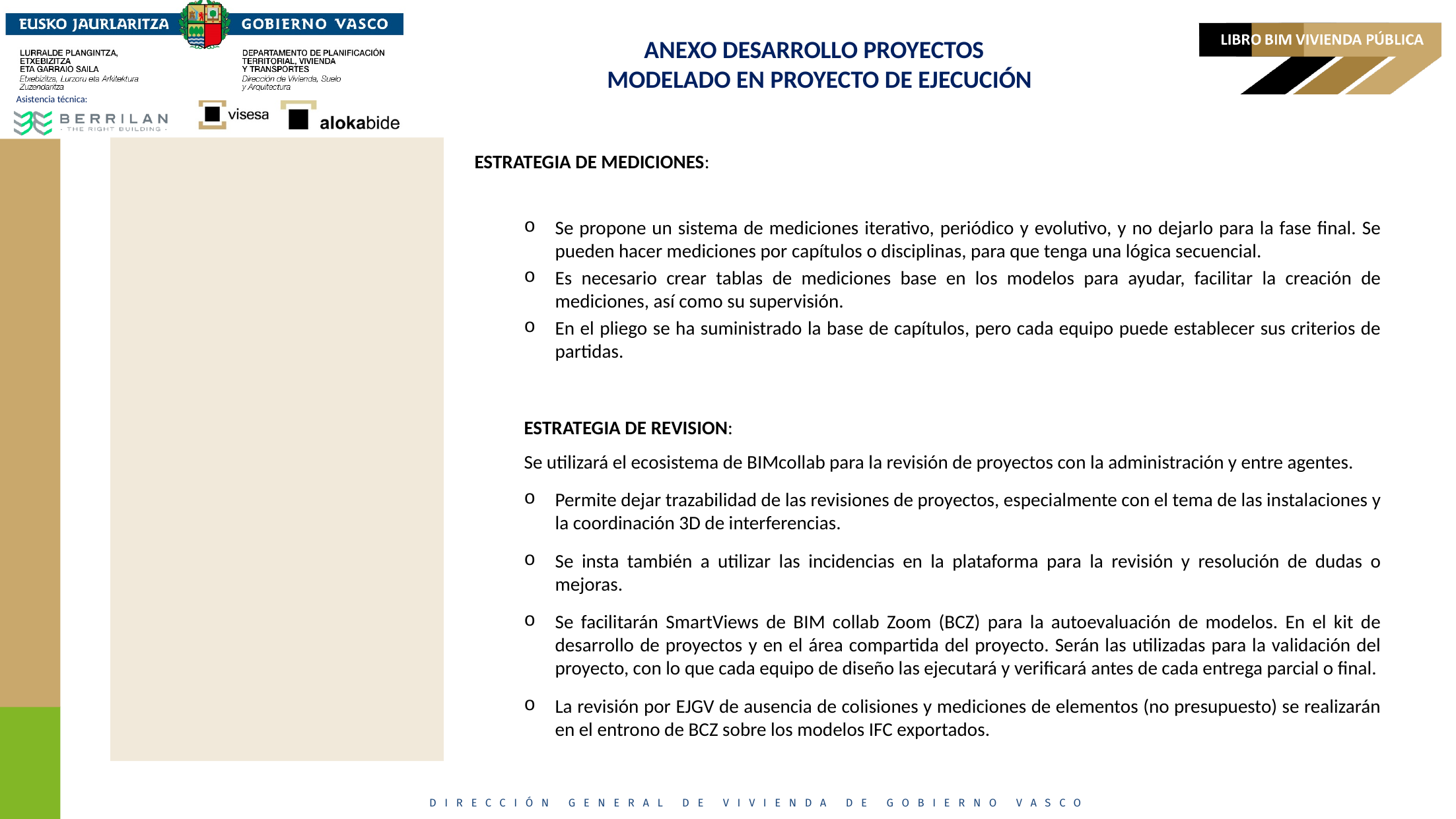

# ANEXO DESARROLLO PROYECTOS MODELADO EN PROYECTO DE EJECUCIÓN
ESTRATEGIA DE MEDICIONES:

Se propone un sistema de mediciones iterativo, periódico y evolutivo, y no dejarlo para la fase final. Se pueden hacer mediciones por capítulos o disciplinas, para que tenga una lógica secuencial.
Es necesario crear tablas de mediciones base en los modelos para ayudar, facilitar la creación de mediciones, así como su supervisión.
En el pliego se ha suministrado la base de capítulos, pero cada equipo puede establecer sus criterios de partidas.

ESTRATEGIA DE REVISION:
Se utilizará el ecosistema de BIMcollab para la revisión de proyectos con la administración y entre agentes.
Permite dejar trazabilidad de las revisiones de proyectos, especialmente con el tema de las instalaciones y la coordinación 3D de interferencias.
Se insta también a utilizar las incidencias en la plataforma para la revisión y resolución de dudas o mejoras.
Se facilitarán SmartViews de BIM collab Zoom (BCZ) para la autoevaluación de modelos. En el kit de desarrollo de proyectos y en el área compartida del proyecto. Serán las utilizadas para la validación del proyecto, con lo que cada equipo de diseño las ejecutará y verificará antes de cada entrega parcial o final.
La revisión por EJGV de ausencia de colisiones y mediciones de elementos (no presupuesto) se realizarán en el entrono de BCZ sobre los modelos IFC exportados.